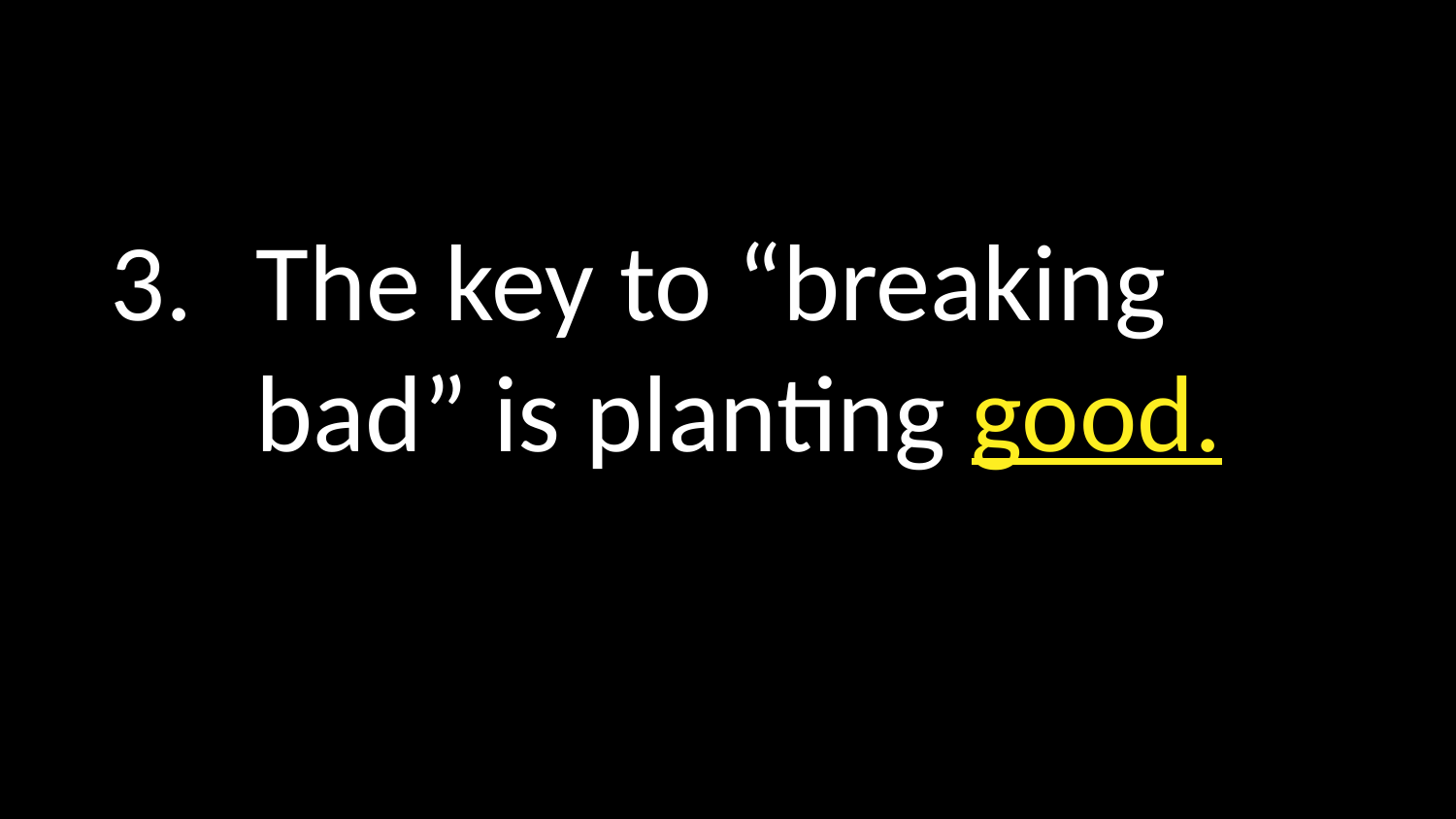

The key to “breaking bad” is planting good.